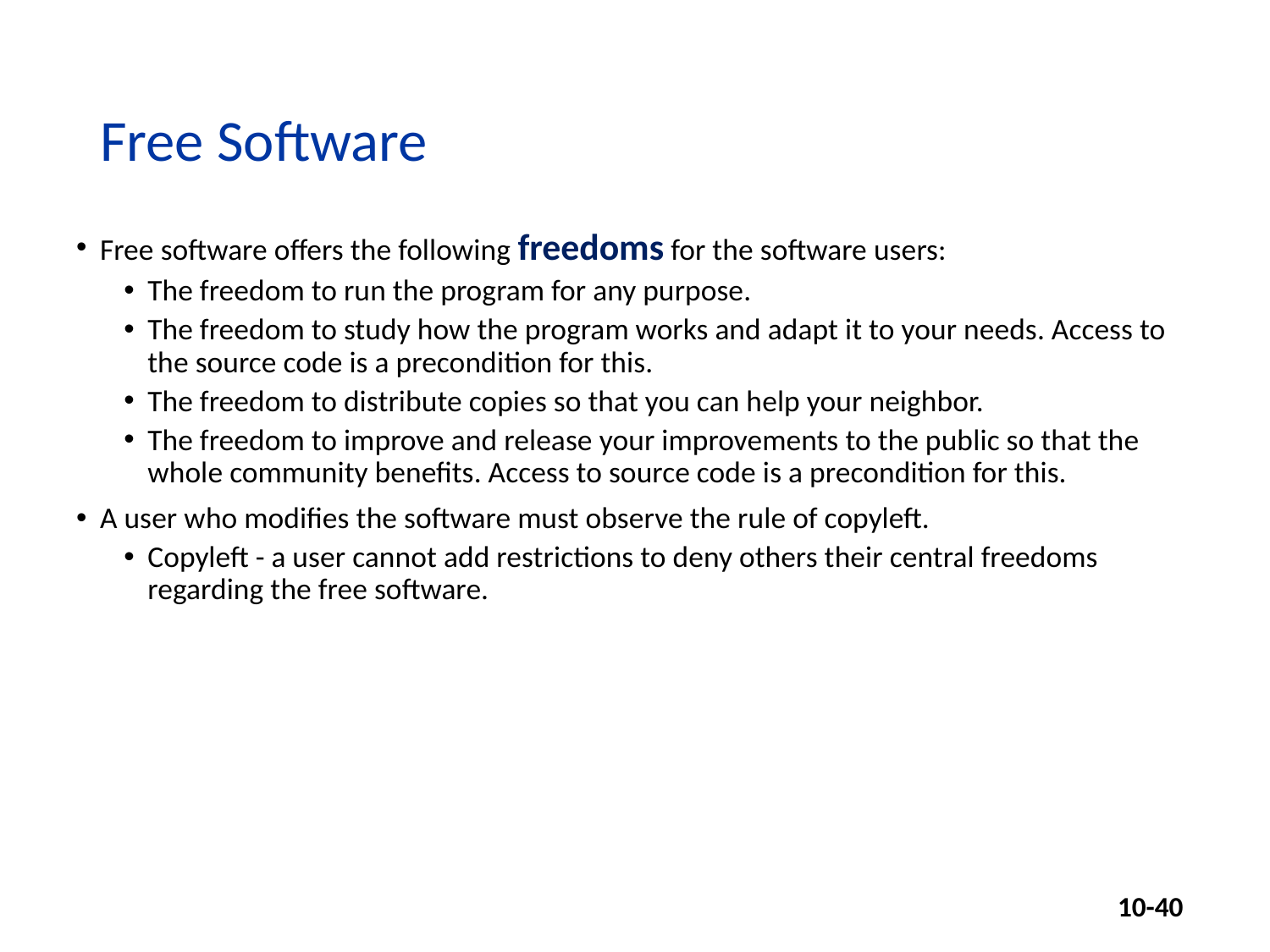

# Free Software
Free software offers the following freedoms for the software users:
The freedom to run the program for any purpose.
The freedom to study how the program works and adapt it to your needs. Access to the source code is a precondition for this.
The freedom to distribute copies so that you can help your neighbor.
The freedom to improve and release your improvements to the public so that the whole community benefits. Access to source code is a precondition for this.
A user who modifies the software must observe the rule of copyleft.
Copyleft - a user cannot add restrictions to deny others their central freedoms regarding the free software.